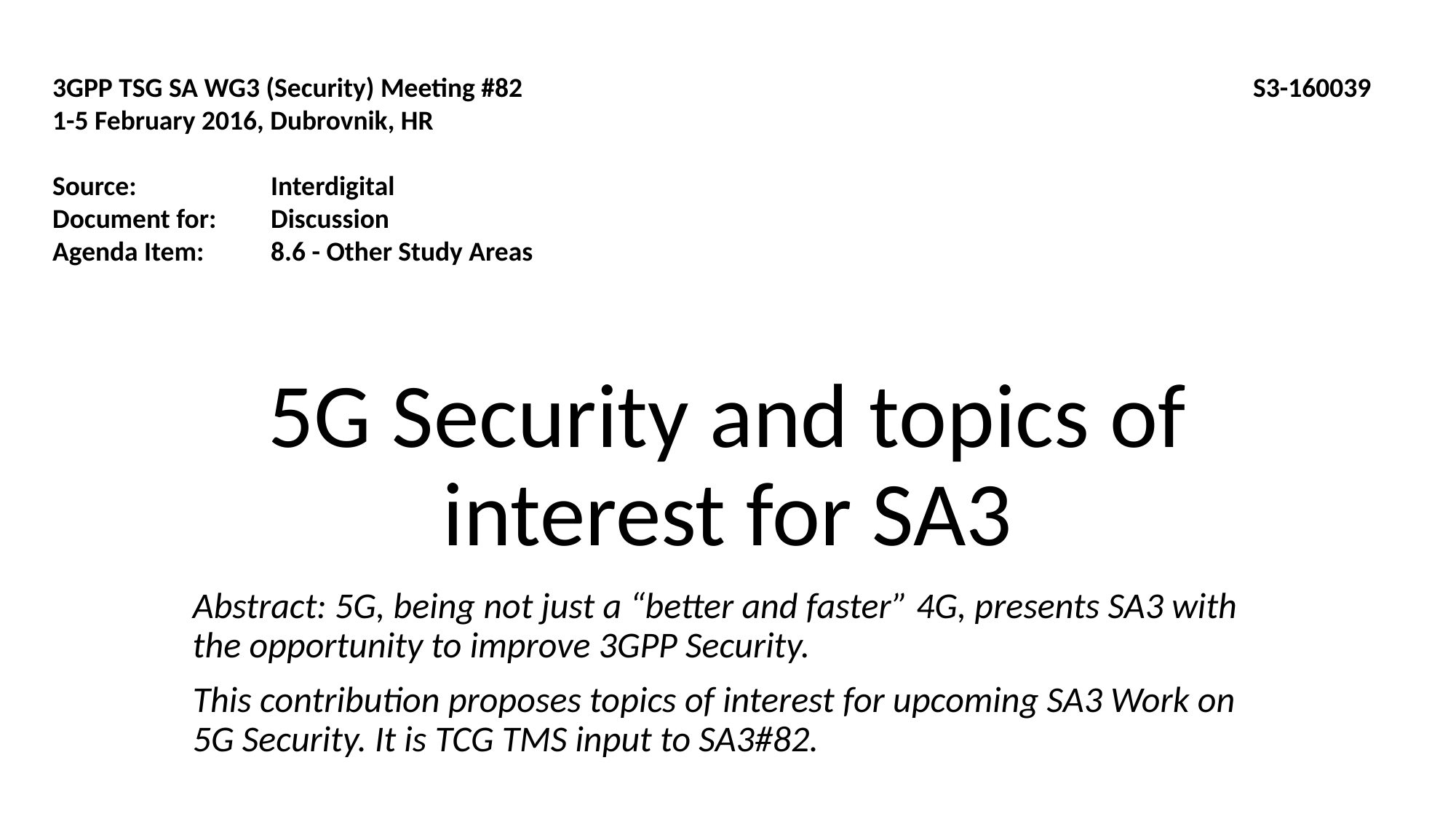

3GPP TSG SA WG3 (Security) Meeting #82							S3-160039
1-5 February 2016, Dubrovnik, HR

Source:		Interdigital
Document for:	Discussion
Agenda Item: 	8.6 - Other Study Areas
# 5G Security and topics of interest for SA3
Abstract: 5G, being not just a “better and faster” 4G, presents SA3 with the opportunity to improve 3GPP Security.
This contribution proposes topics of interest for upcoming SA3 Work on 5G Security. It is TCG TMS input to SA3#82.